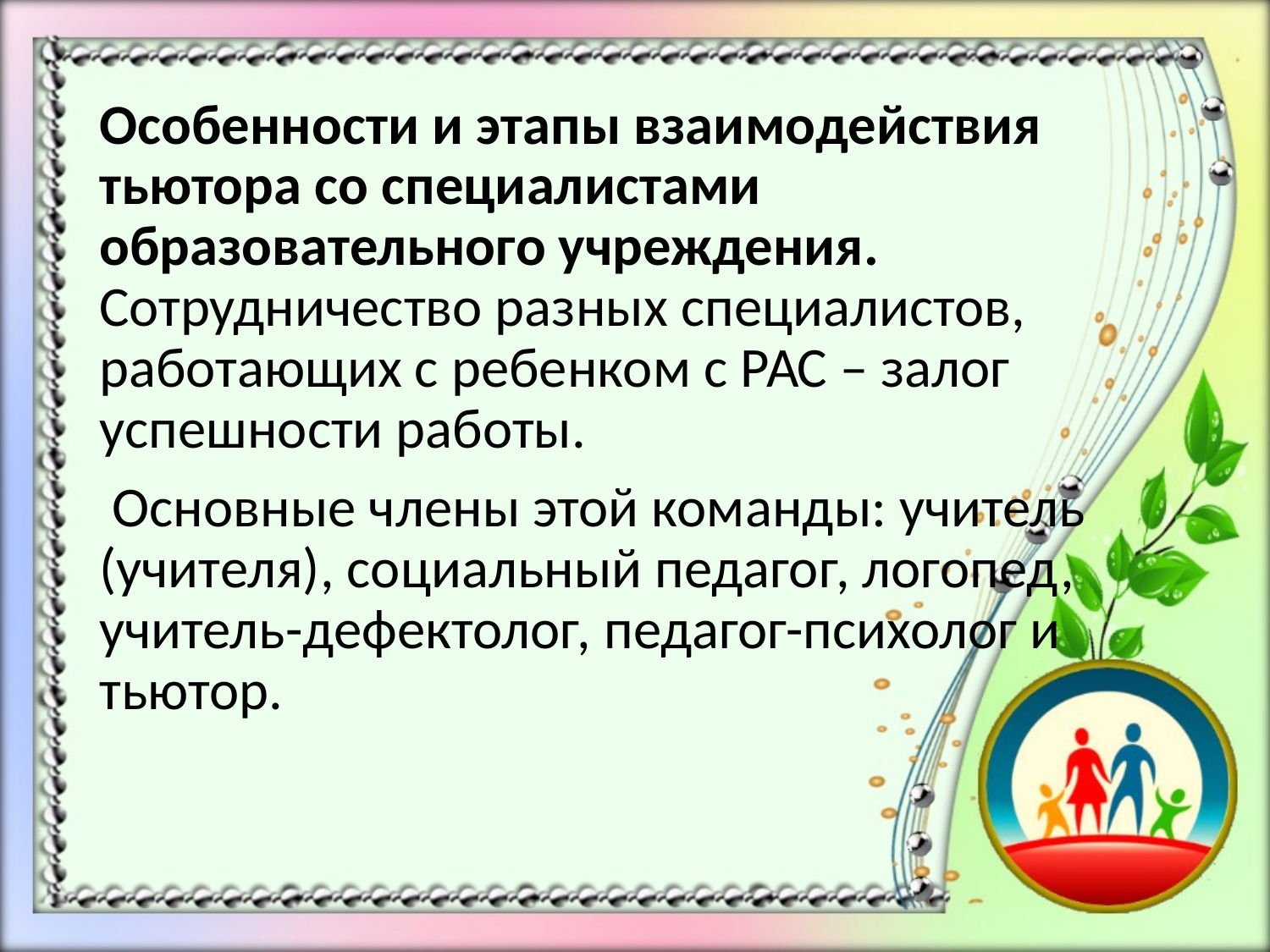

#
Особенности и этапы взаимодействия тьютора со специалистами образовательного учреждения. Сотрудничество разных специалистов, работающих с ребенком с РАС – залог успешности работы.
 Основные члены этой команды: учитель (учителя), социальный педагог, логопед, учитель-дефектолог, педагог-психолог и тьютор.